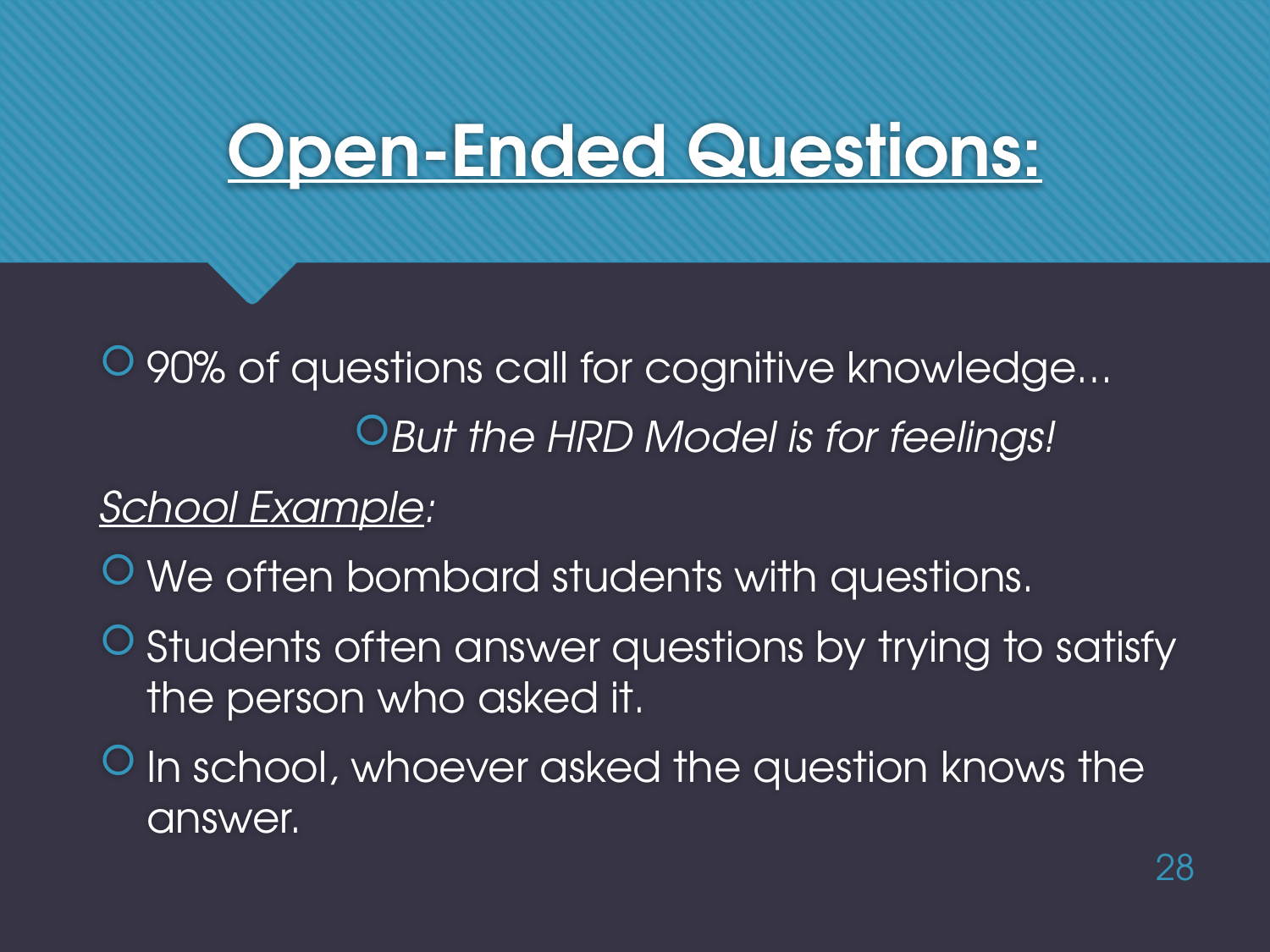

# Open-Ended Questions:
90% of questions call for cognitive knowledge…
But the HRD Model is for feelings!
School Example:
We often bombard students with questions.
Students often answer questions by trying to satisfy the person who asked it.
In school, whoever asked the question knows the answer.

28